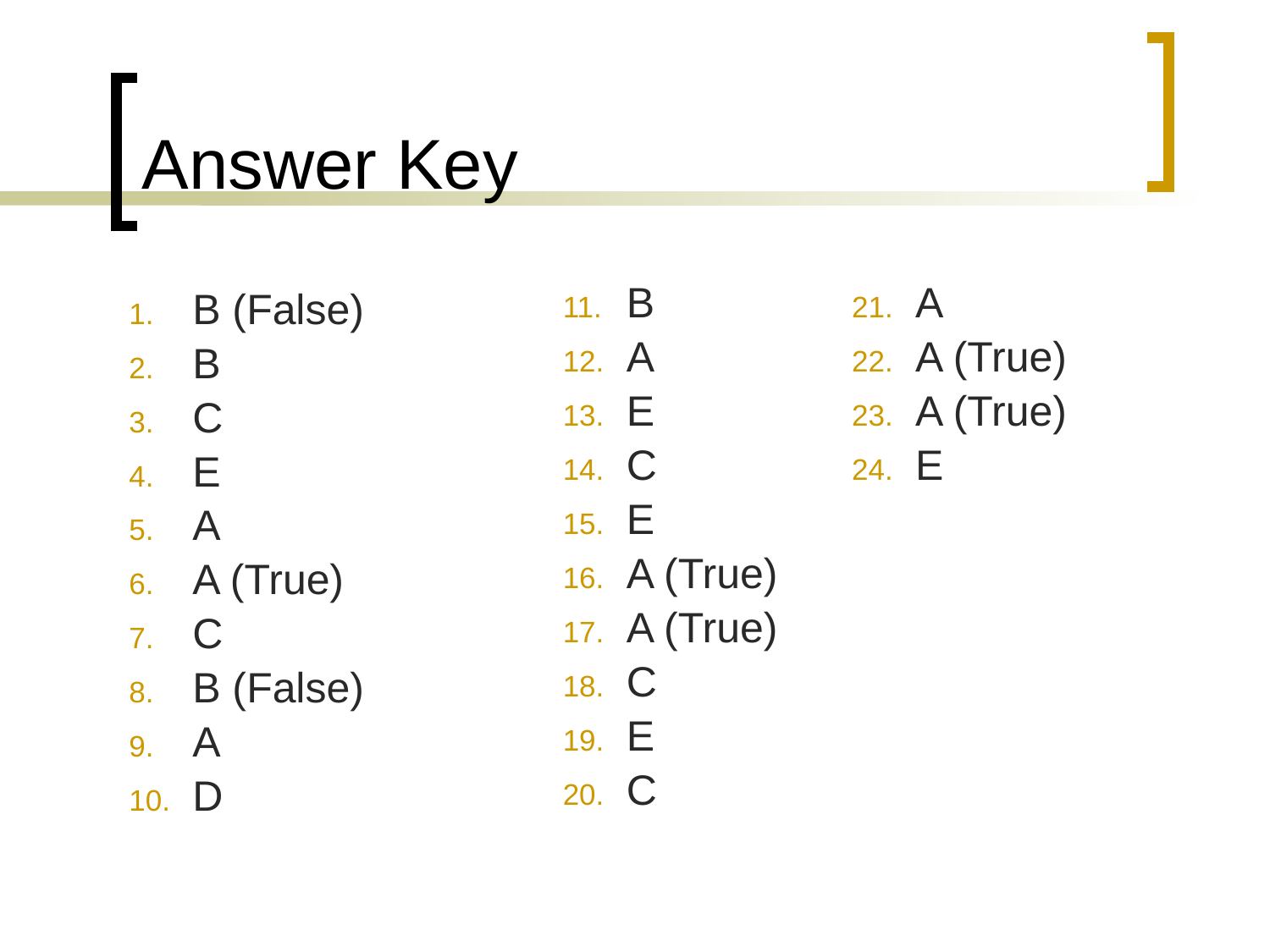

# Answer Key

B (False)
B
C
E
A
A (True)
C
B (False)
A
D

B
A
E
C
E
A (True)
A (True)
C
E
C

A
A (True)
A (True)
E